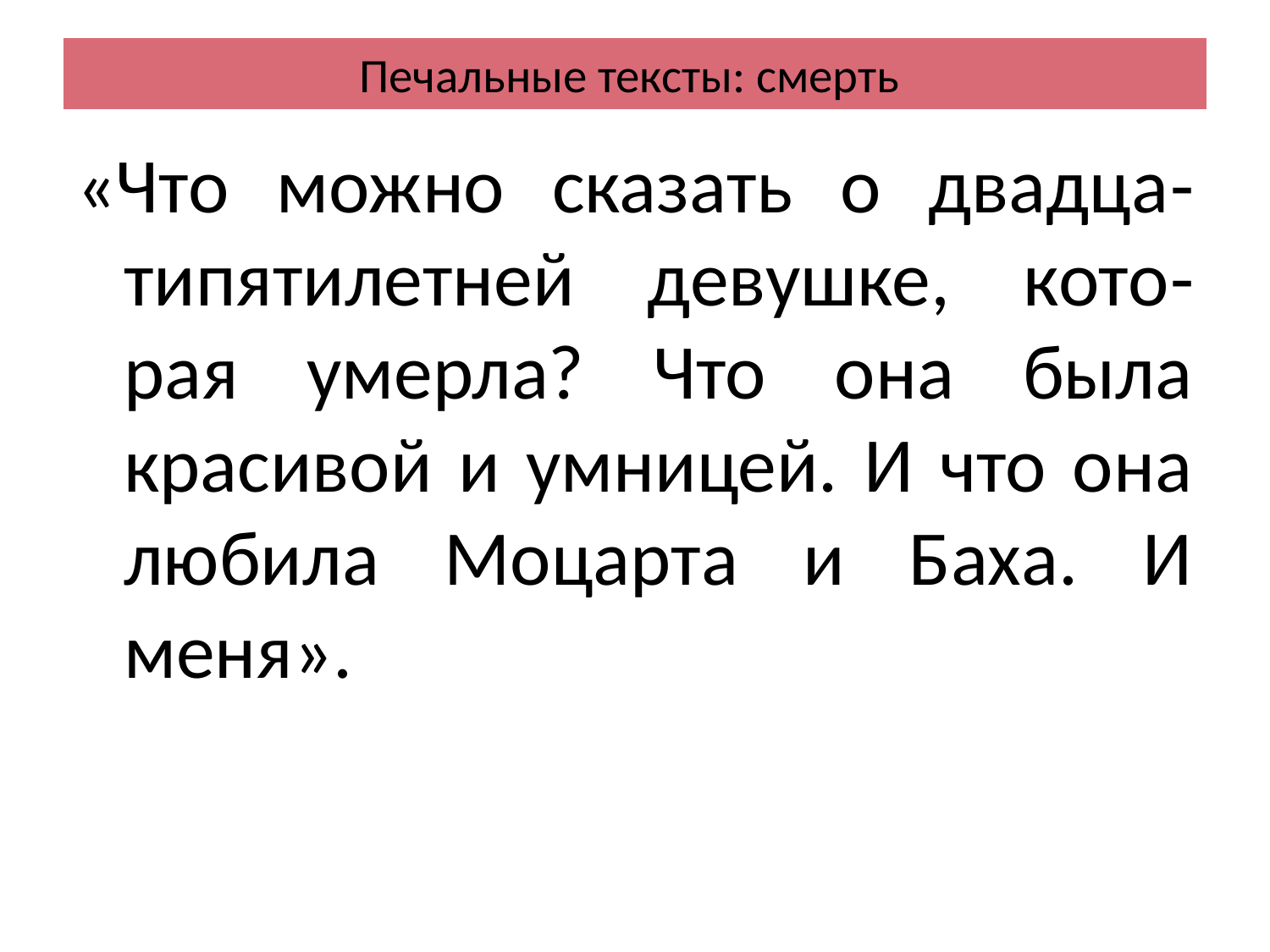

# Печальные тексты: смерть
«Что можно сказать о двадца-типятилетней девушке, кото-рая умерла? Что она была красивой и умницей. И что она любила Моцарта и Баха. И меня».